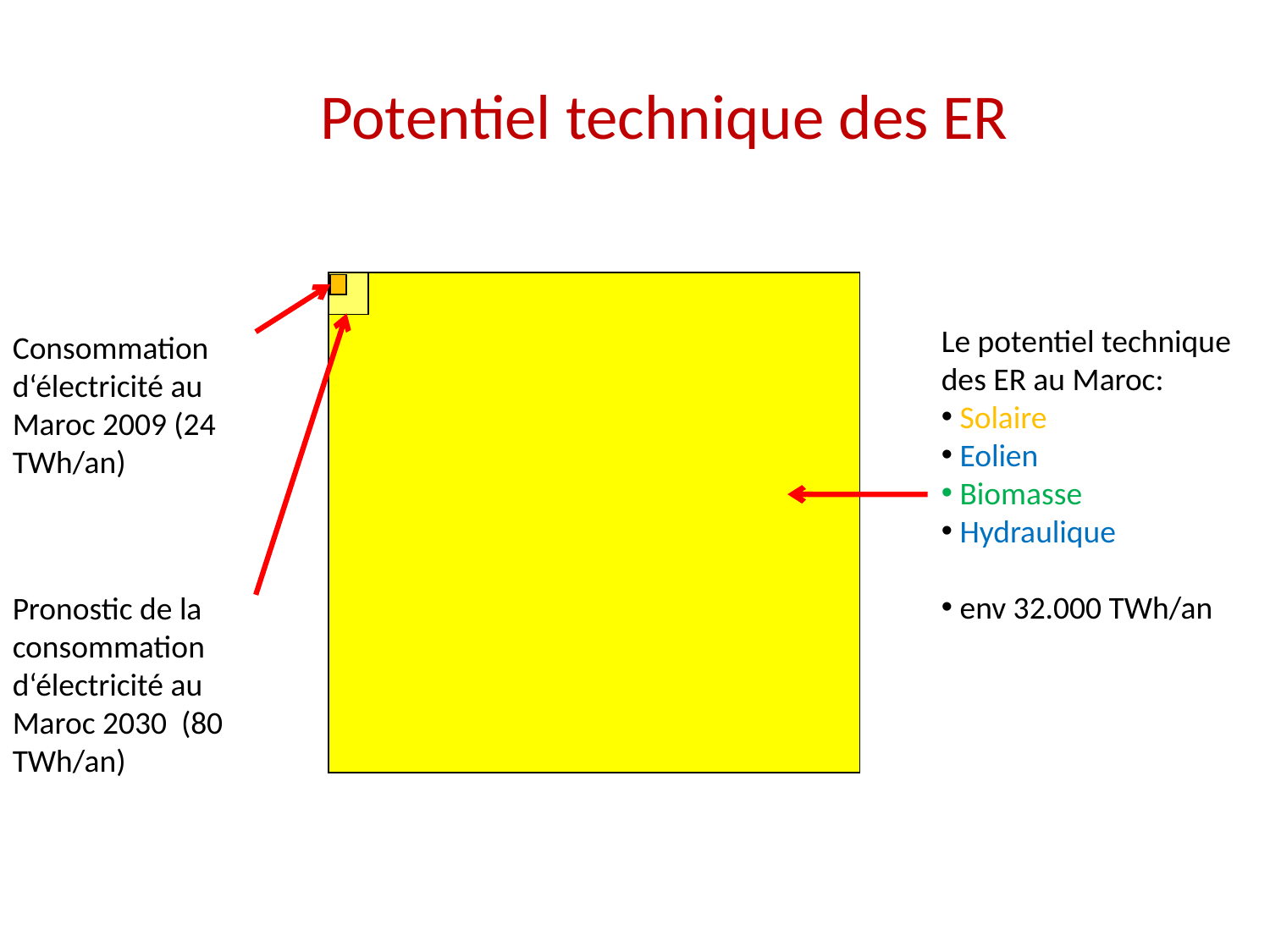

Potentiel technique des ER

Le potentiel technique
des ER au Maroc:
 Solaire
 Eolien
 Biomasse
 Hydraulique

 env 32.000 TWh/an
Consommation d‘électricité au Maroc 2009 (24 TWh/an)
Pronostic de la  consommation d‘électricité au Maroc 2030  (80 TWh/an)